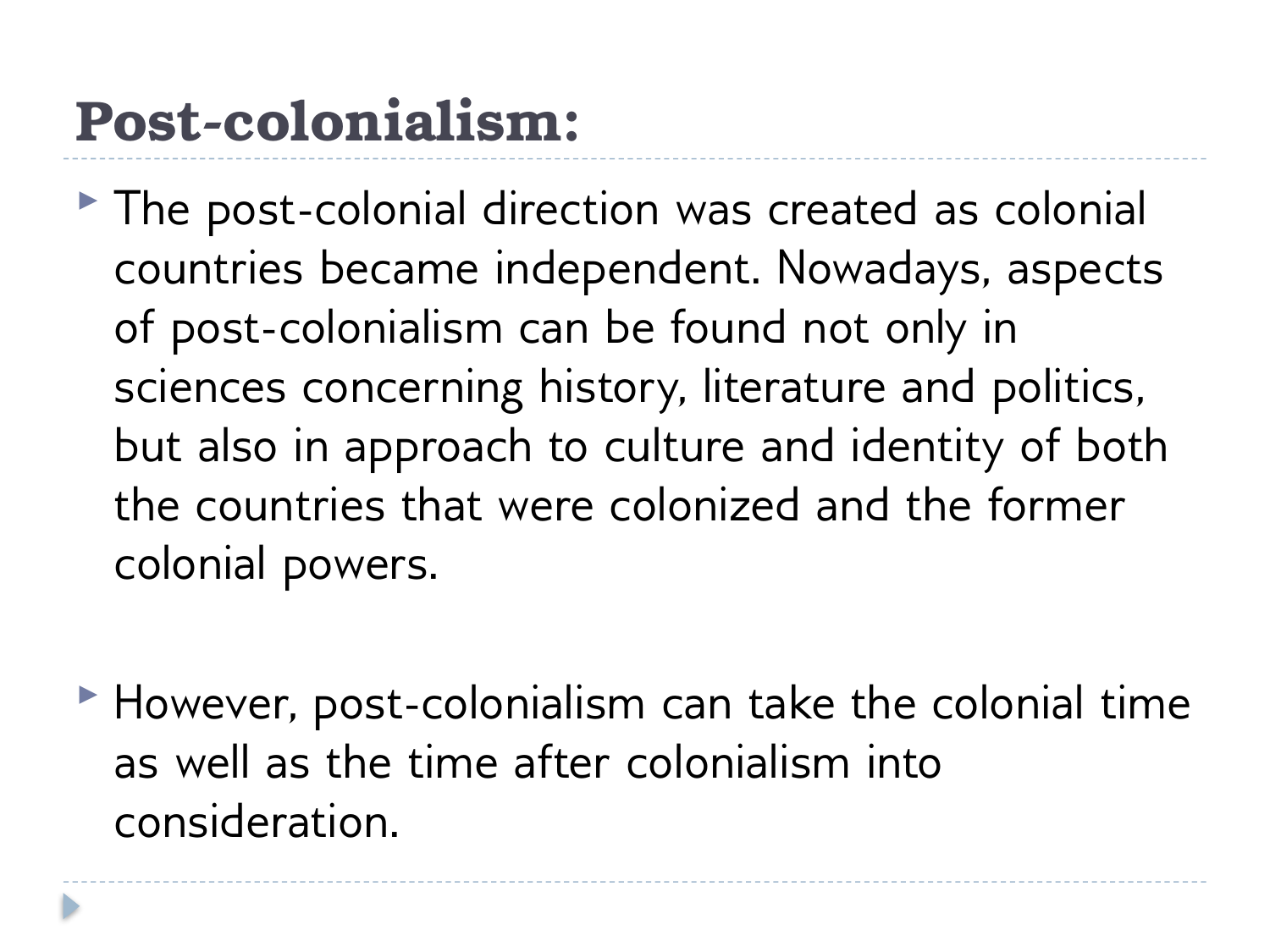

# Post-colonialism:
The post-colonial direction was created as colonial countries became independent. Nowadays, aspects of post-colonialism can be found not only in sciences concerning history, literature and politics, but also in approach to culture and identity of both the countries that were colonized and the former colonial powers.

However, post-colonialism can take the colonial time as well as the time after colonialism into consideration.